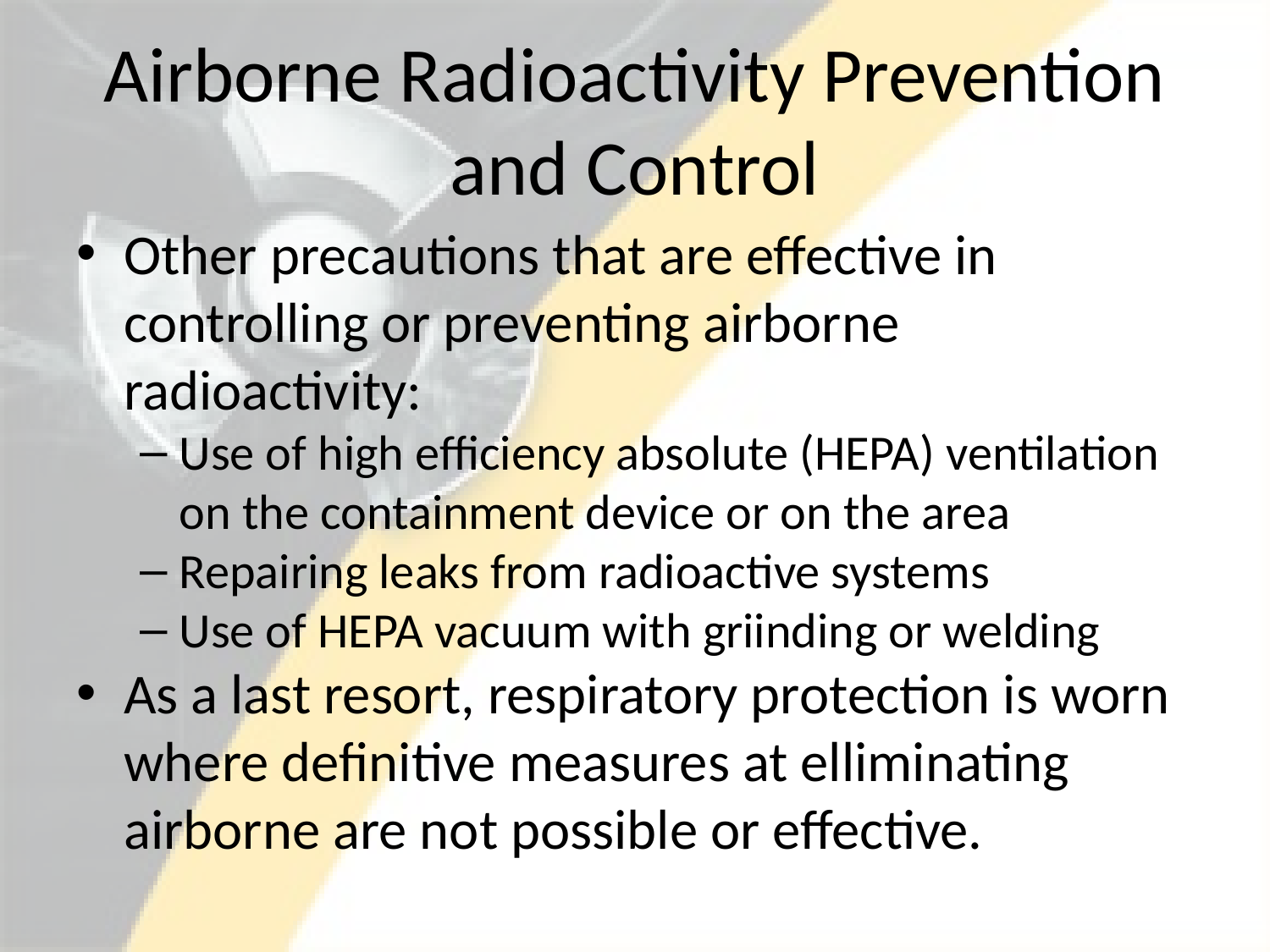

# Airborne Radioactivity Prevention and Control
Other precautions that are effective in controlling or preventing airborne radioactivity:
Use of high efficiency absolute (HEPA) ventilation on the containment device or on the area
Repairing leaks from radioactive systems
Use of HEPA vacuum with griinding or welding
As a last resort, respiratory protection is worn where definitive measures at elliminating airborne are not possible or effective.